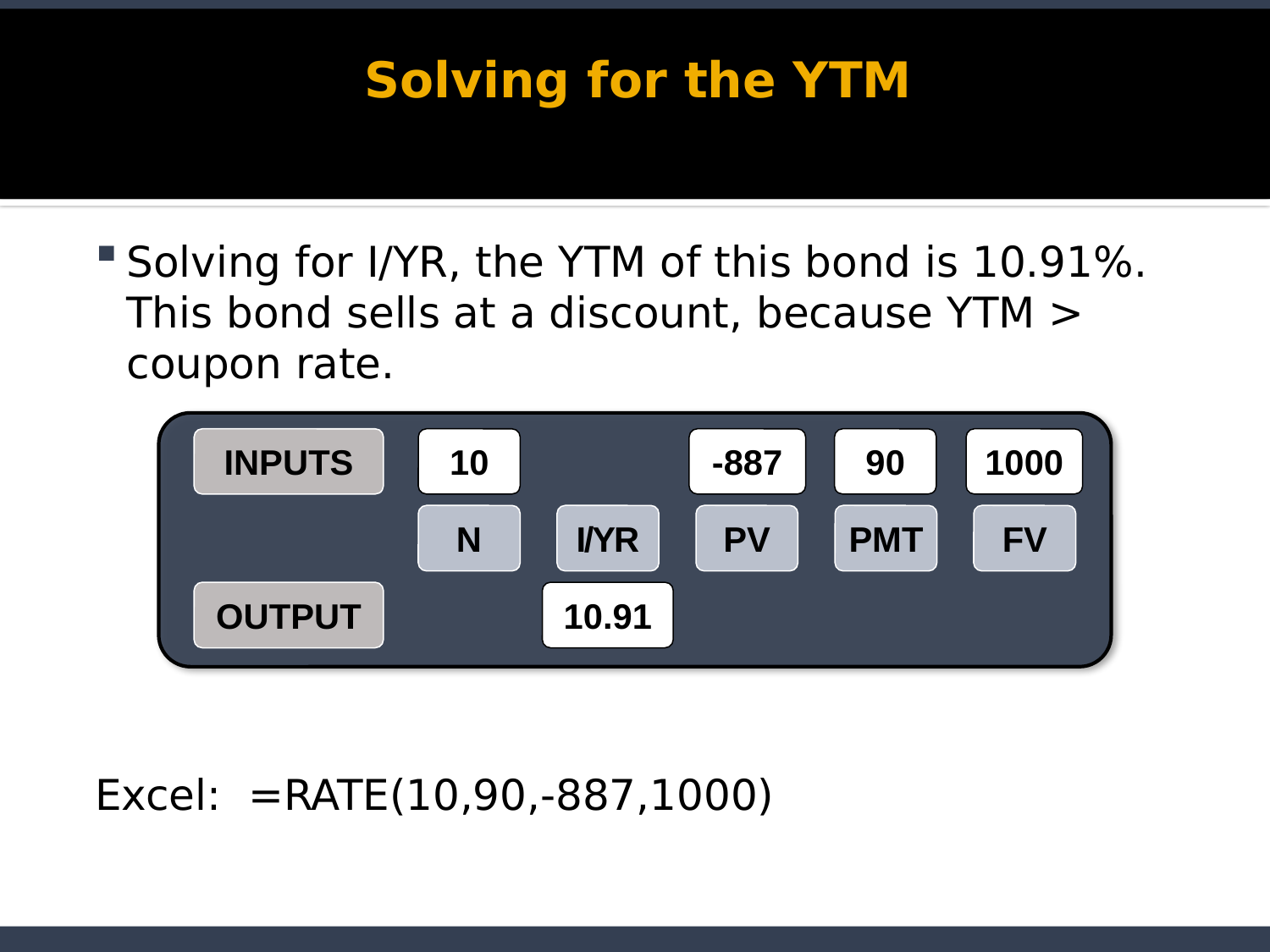

# Solving for the YTM
Solving for I/YR, the YTM of this bond is 10.91%.  This bond sells at a discount, because YTM > coupon rate.

Excel:  =RATE(10,90,-887,1000)

INPUTS
10
-887
90
1000
N
I/YR
PV
PMT
FV
OUTPUT
10.91